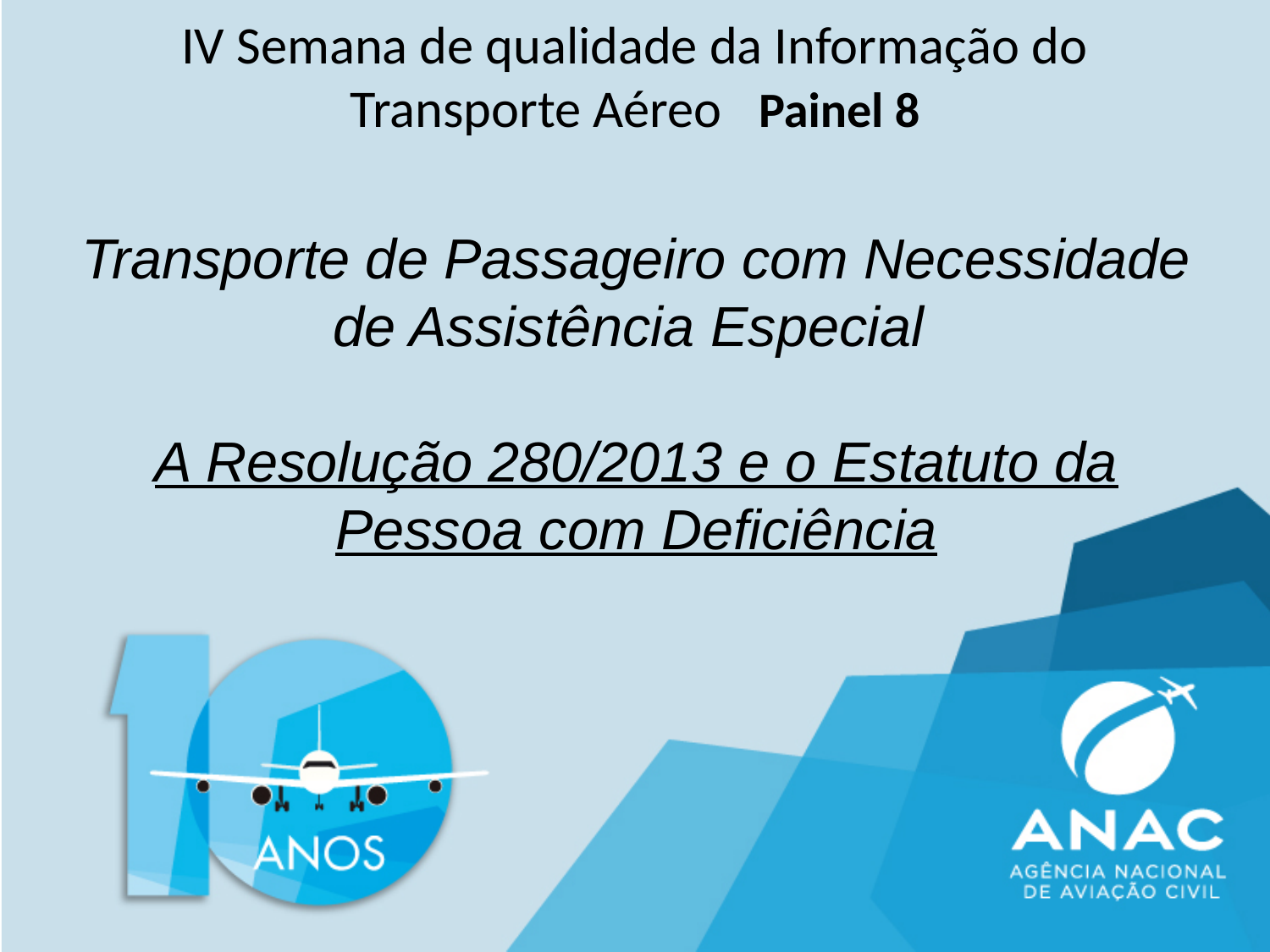

# IV Semana de qualidade da Informação do Transporte Aéreo   Painel 8
Transporte de Passageiro com Necessidade de Assistência Especial

A Resolução 280/2013 e o Estatuto da Pessoa com Deficiência